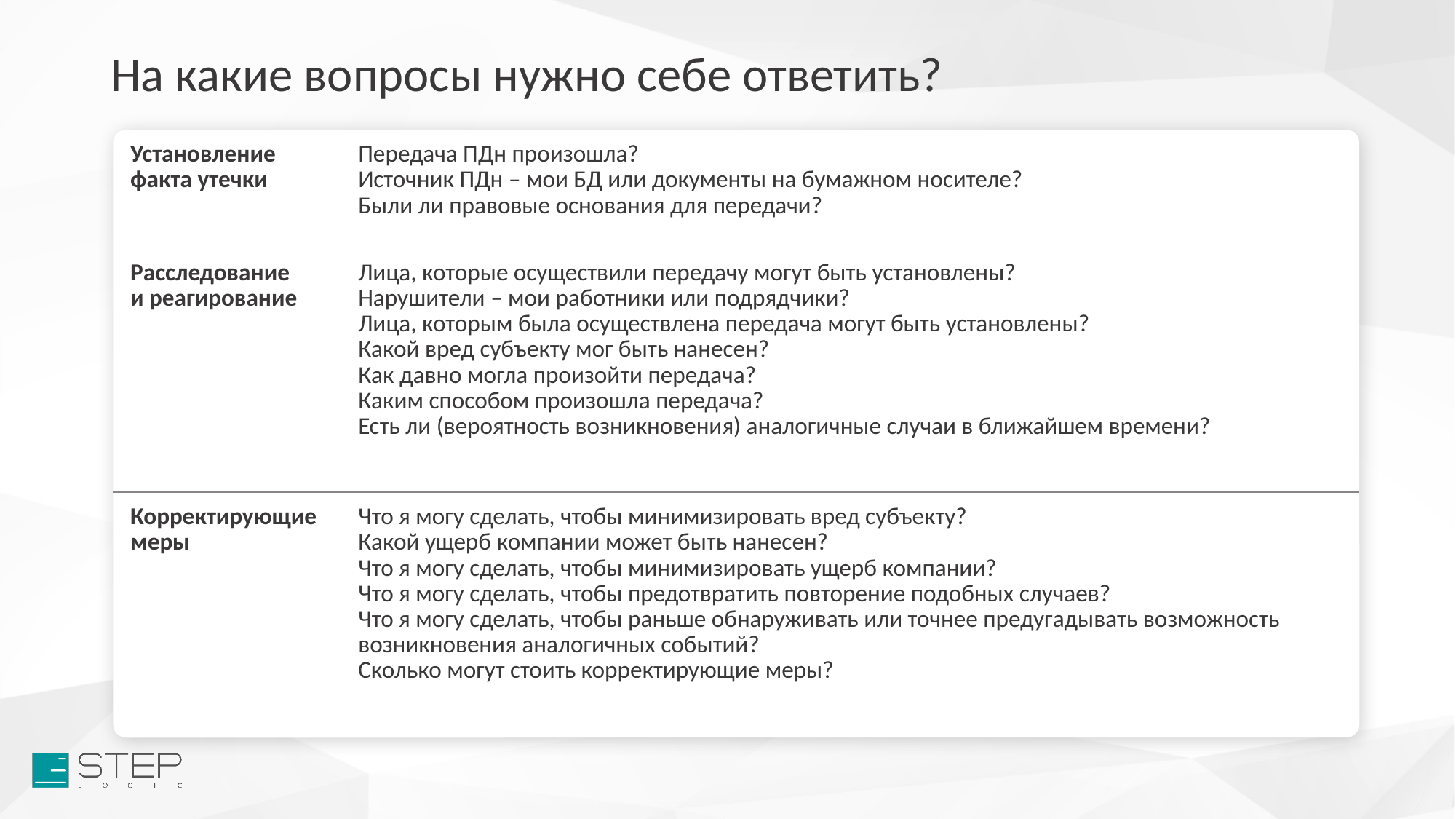

# На какие вопросы нужно себе ответить?

| Установление факта утечки | Передача ПДн произошла? Источник ПДн – мои БД или документы на бумажном носителе? Были ли правовые основания для передачи? |
| --- | --- |
| Расследование и реагирование | Лица, которые осуществили передачу могут быть установлены? Нарушители – мои работники или подрядчики? Лица, которым была осуществлена передача могут быть установлены? Какой вред субъекту мог быть нанесен? Как давно могла произойти передача? Каким способом произошла передача? Есть ли (вероятность возникновения) аналогичные случаи в ближайшем времени? |
| Корректирующие меры | Что я могу сделать, чтобы минимизировать вред субъекту? Какой ущерб компании может быть нанесен? Что я могу сделать, чтобы минимизировать ущерб компании? Что я могу сделать, чтобы предотвратить повторение подобных случаев? Что я могу сделать, чтобы раньше обнаруживать или точнее предугадывать возможность возникновения аналогичных событий? Сколько могут стоить корректирующие меры? |